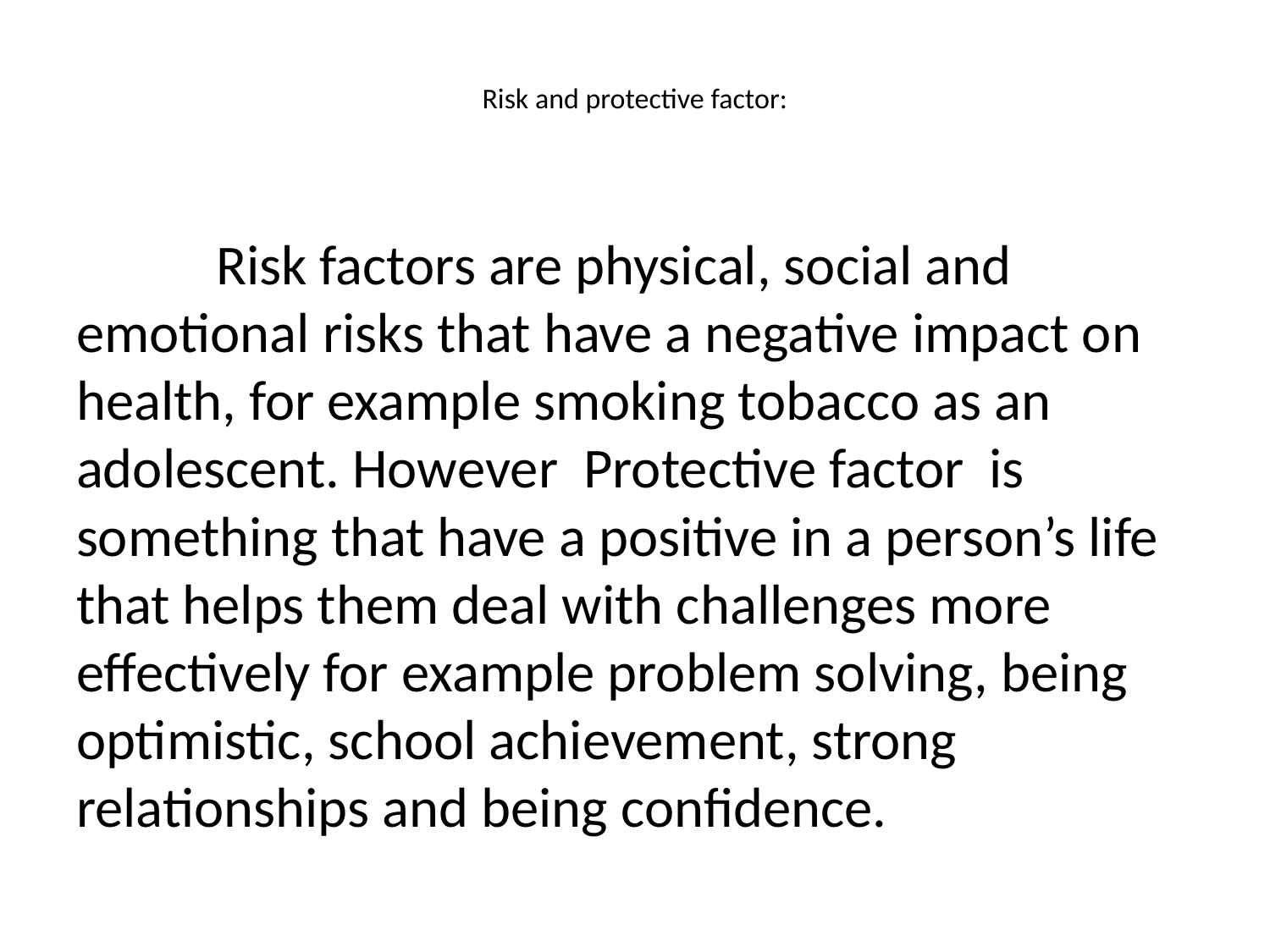

# Risk and protective factor:
	 Risk factors are physical, social and emotional risks that have a negative impact on health, for example smoking tobacco as an adolescent. However  Protective factor  is something that have a positive in a person’s life that helps them deal with challenges more effectively for example problem solving, being optimistic, school achievement, strong relationships and being confidence.